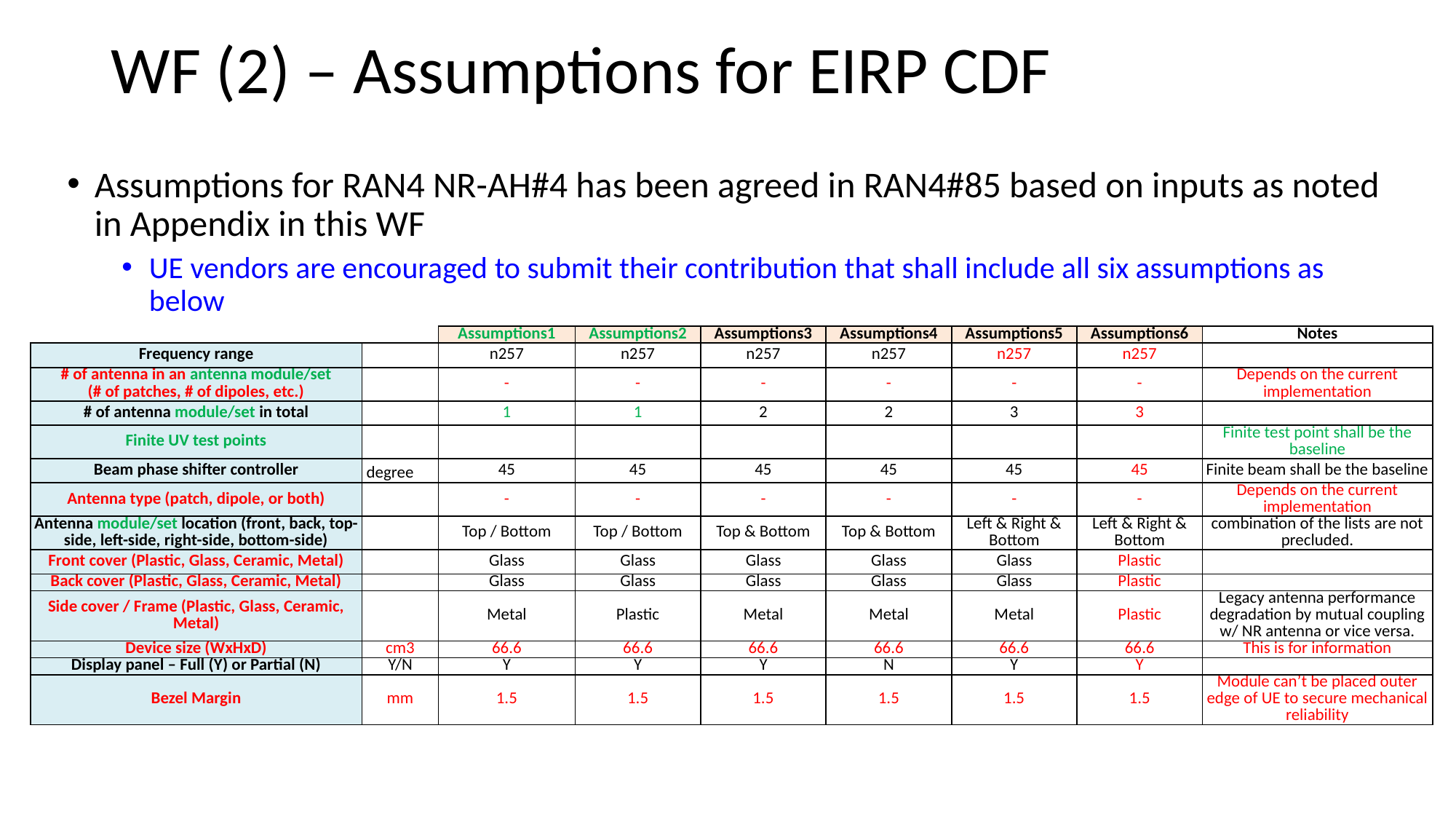

# WF (2) – Assumptions for EIRP CDF
Assumptions for RAN4 NR-AH#4 has been agreed in RAN4#85 based on inputs as noted in Appendix in this WF
UE vendors are encouraged to submit their contribution that shall include all six assumptions as below
|  |  | Assumptions1 | Assumptions2 | Assumptions3 | Assumptions4 | Assumptions5 | Assumptions6 | Notes |
| --- | --- | --- | --- | --- | --- | --- | --- | --- |
| Frequency range |  | n257 | n257 | n257 | n257 | n257 | n257 |  |
| # of antenna in an antenna module/set (# of patches, # of dipoles, etc.) |  | - | - | - | - | - | - | Depends on the current implementation |
| # of antenna module/set in total |  | 1 | 1 | 2 | 2 | 3 | 3 |  |
| Finite UV test points |  |  |  |  |  |  |  | Finite test point shall be the baseline |
| Beam phase shifter controller | degree | 45 | 45 | 45 | 45 | 45 | 45 | Finite beam shall be the baseline |
| Antenna type (patch, dipole, or both) |  | - | - | - | - | - | - | Depends on the current implementation |
| Antenna module/set location (front, back, top-side, left-side, right-side, bottom-side) |  | Top / Bottom | Top / Bottom | Top & Bottom | Top & Bottom | Left & Right & Bottom | Left & Right & Bottom | combination of the lists are not precluded. |
| Front cover (Plastic, Glass, Ceramic, Metal) |  | Glass | Glass | Glass | Glass | Glass | Plastic |  |
| Back cover (Plastic, Glass, Ceramic, Metal) |  | Glass | Glass | Glass | Glass | Glass | Plastic |  |
| Side cover / Frame (Plastic, Glass, Ceramic, Metal) |  | Metal | Plastic | Metal | Metal | Metal | Plastic | Legacy antenna performance degradation by mutual coupling w/ NR antenna or vice versa. |
| Device size (WxHxD) | cm3 | 66.6 | 66.6 | 66.6 | 66.6 | 66.6 | 66.6 | This is for information |
| Display panel – Full (Y) or Partial (N) | Y/N | Y | Y | Y | N | Y | Y |  |
| Bezel Margin | mm | 1.5 | 1.5 | 1.5 | 1.5 | 1.5 | 1.5 | Module can’t be placed outer edge of UE to secure mechanical reliability |